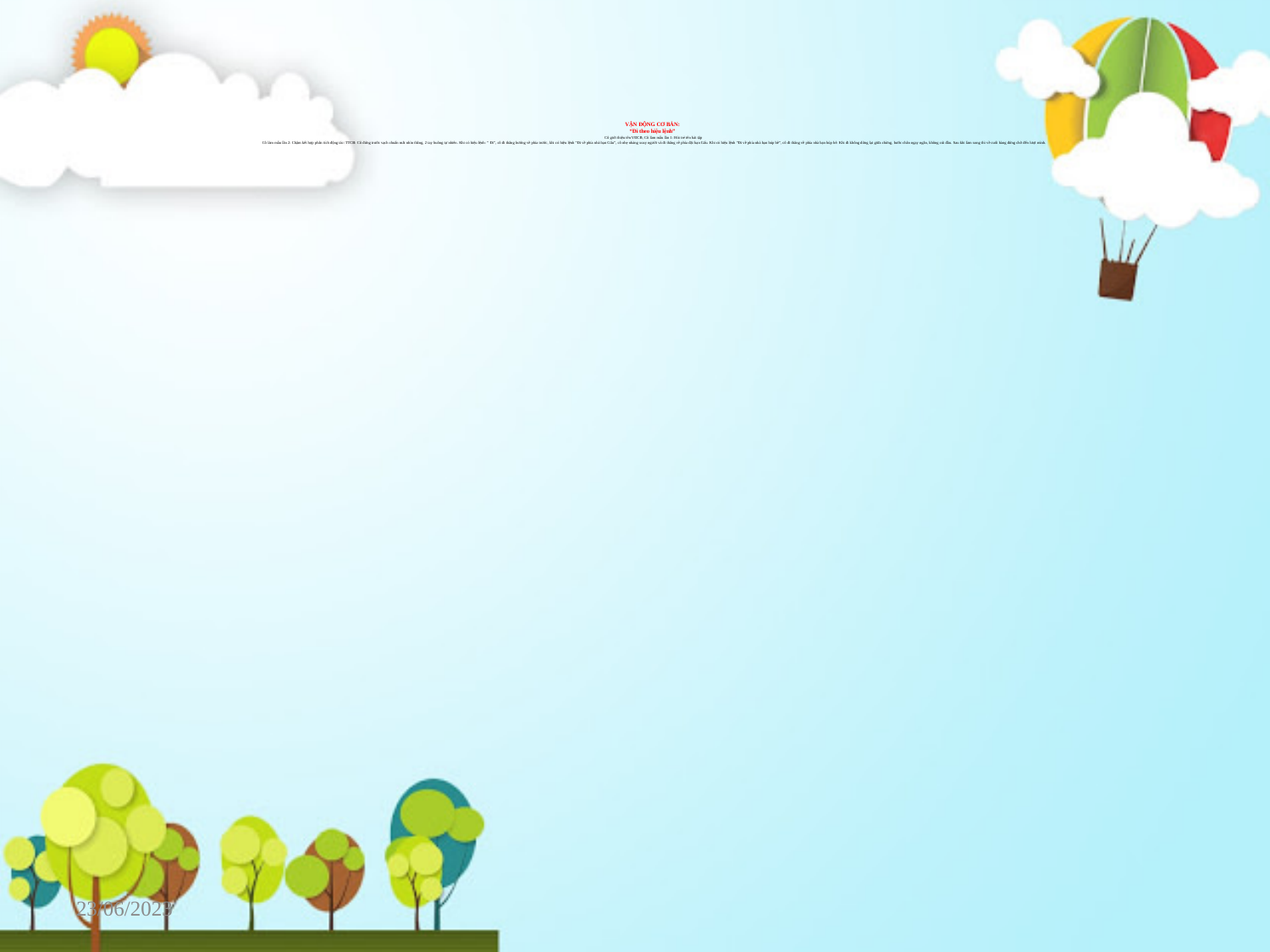

# VẬN ĐỘNG CƠ BẢN: “Đi theo hiệu lệnh” Cô giới thiệu tên VĐCB; Cô làm mẫu lần 1: Hỏi trẻ tên bài tập Cô làm mẫu lần 2: Chậm kết hợp phân tích động tác: TTCB: Cô đứng trước vạch chuẩn mắt nhìn thẳng, 2 tay buông tự nhiên. Khi có hiệu lệnh: “ Đi”, cô đi thẳng hướng về phía trước, khi có hiệu lệnh “Đi về phía nhà bạn Gấu”, cô nhẹ nhàng xoay người và đi thẳng về phía đặt bạn Gấu. Khi có hiệu lệnh “Đi về phía nhà bạn búp bê”, cô đi thẳng về phía nhà bạn búp bê. Khi đi không dừng lại giữa chừng, bước chân ngay ngắn, không cúi đầu. Sau khi làm xong thì về cuối hàng đứng chờ đến lượt mình.
23/06/2023